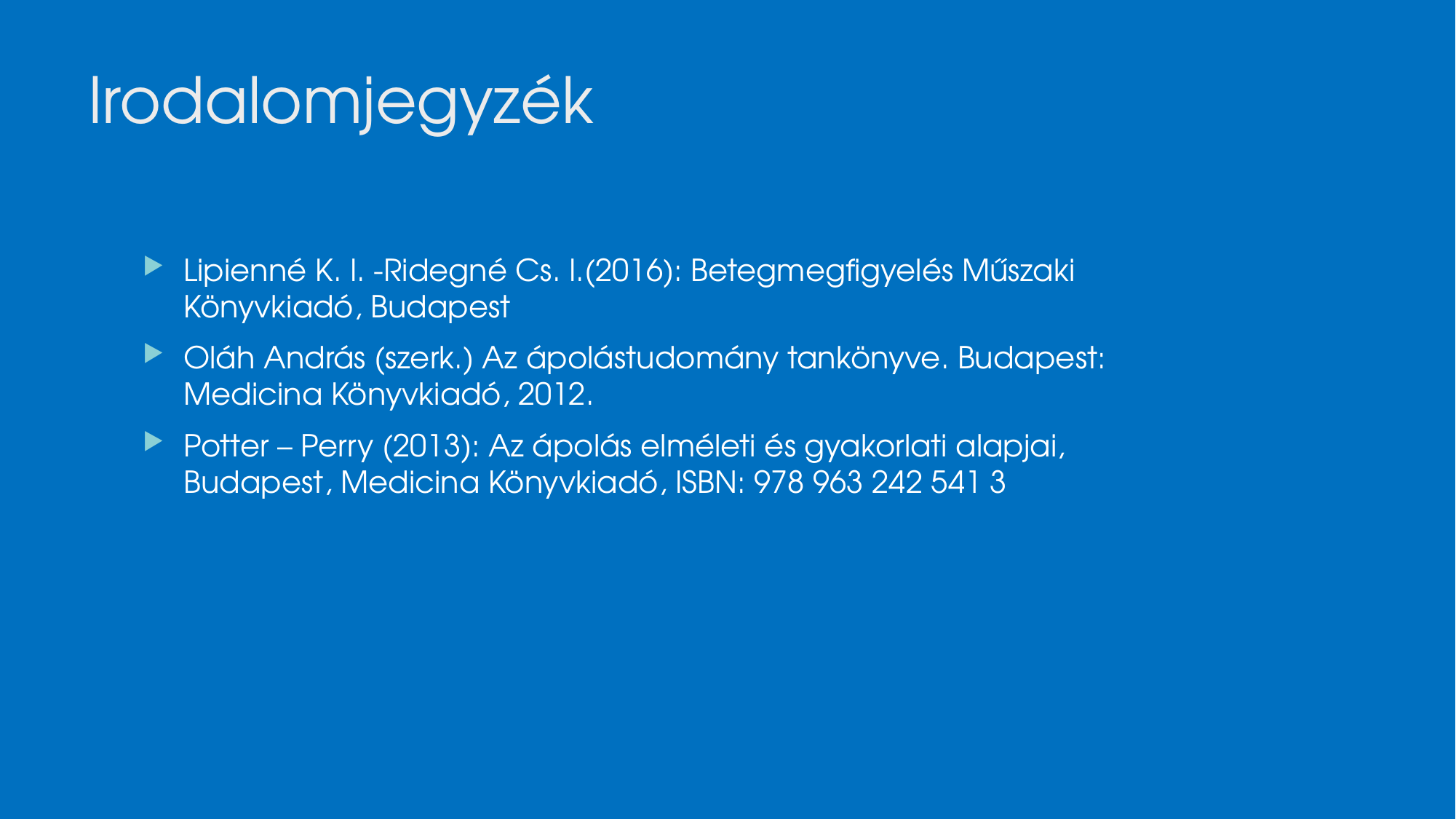

# Irodalomjegyzék
Lipienné K. I. -Ridegné Cs. I.(2016): Betegmegfigyelés Műszaki Könyvkiadó, Budapest
Oláh András (szerk.) Az ápolástudomány tankönyve. Budapest: Medicina Könyvkiadó, 2012.
Potter – Perry (2013): Az ápolás elméleti és gyakorlati alapjai, Budapest, Medicina Könyvkiadó, ISBN: 978 963 242 541 3